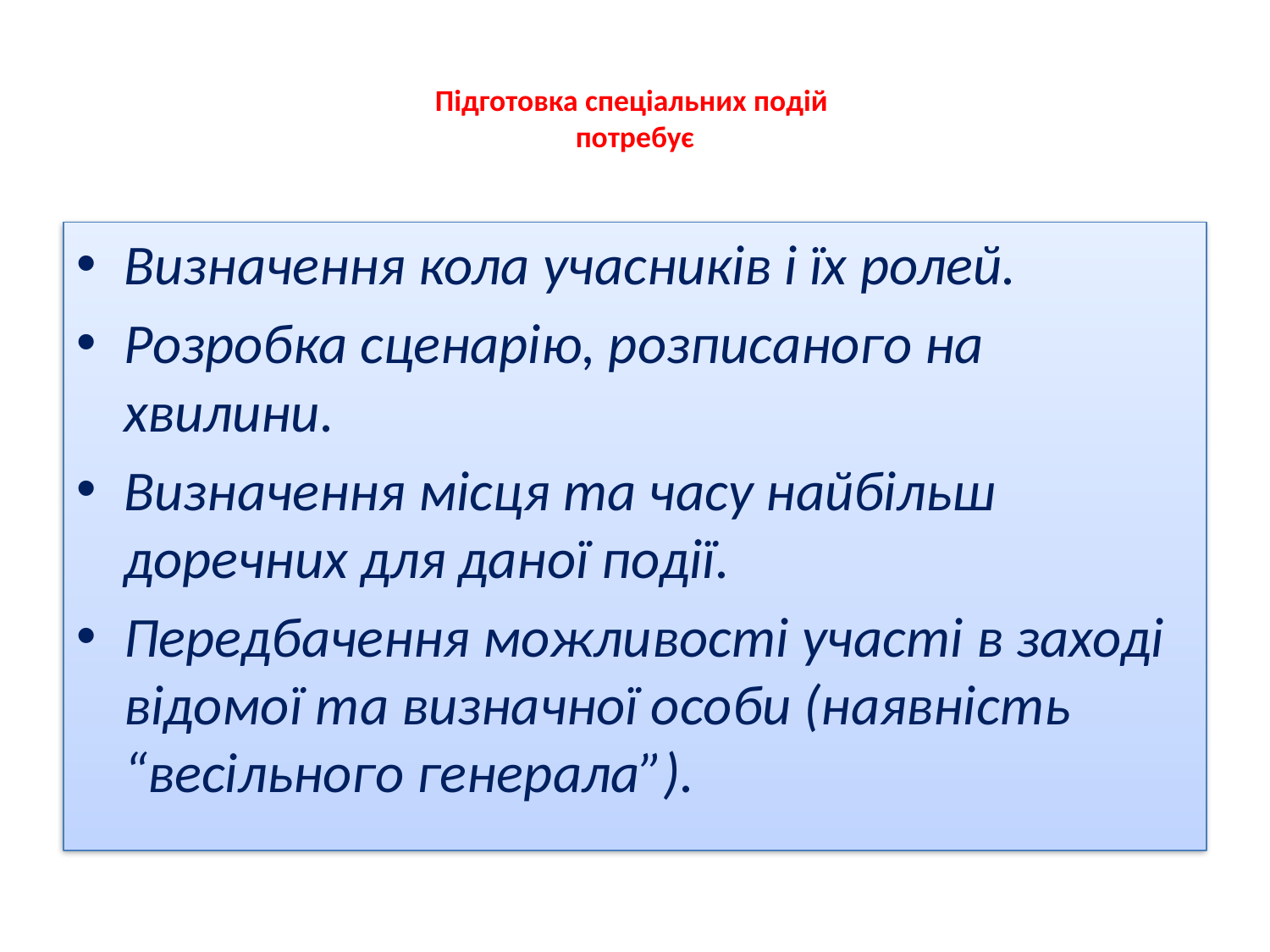

# Підготовка спеціальних подій потребує
Визначення кола учасників і їх ролей.
Розробка сценарію, розписаного на хвилини.
Визначення місця та часу найбільш доречних для даної події.
Передбачення можливості участі в заході відомої та визначної особи (наявність “весільного генерала”).